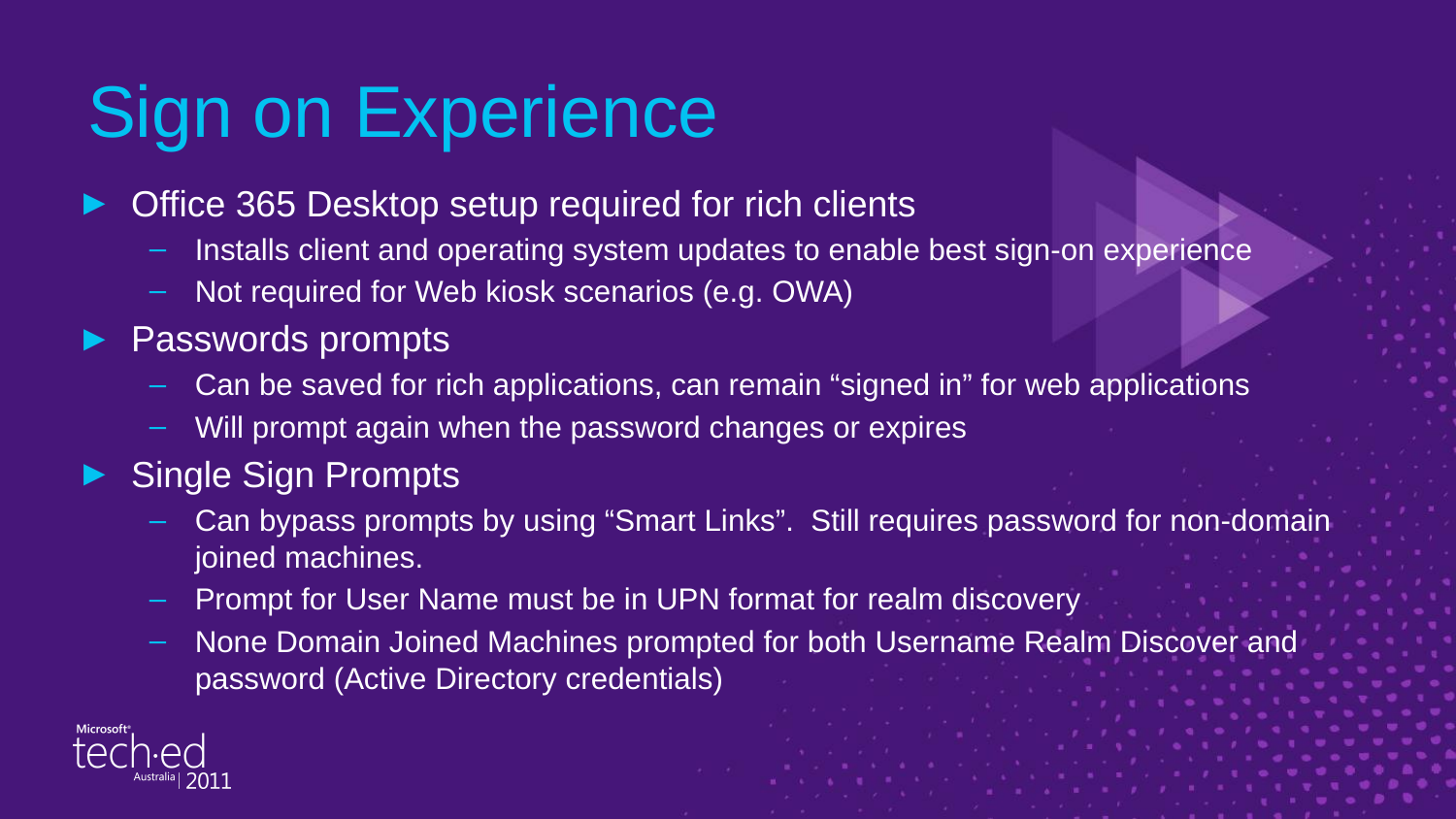

# Sign on Experience
Office 365 Desktop setup required for rich clients
Installs client and operating system updates to enable best sign-on experience
Not required for Web kiosk scenarios (e.g. OWA)
Passwords prompts
Can be saved for rich applications, can remain “signed in” for web applications
Will prompt again when the password changes or expires
Single Sign Prompts
Can bypass prompts by using “Smart Links”.  Still requires password for non-domain joined machines.
Prompt for User Name must be in UPN format for realm discovery
None Domain Joined Machines prompted for both Username Realm Discover and password (Active Directory credentials)